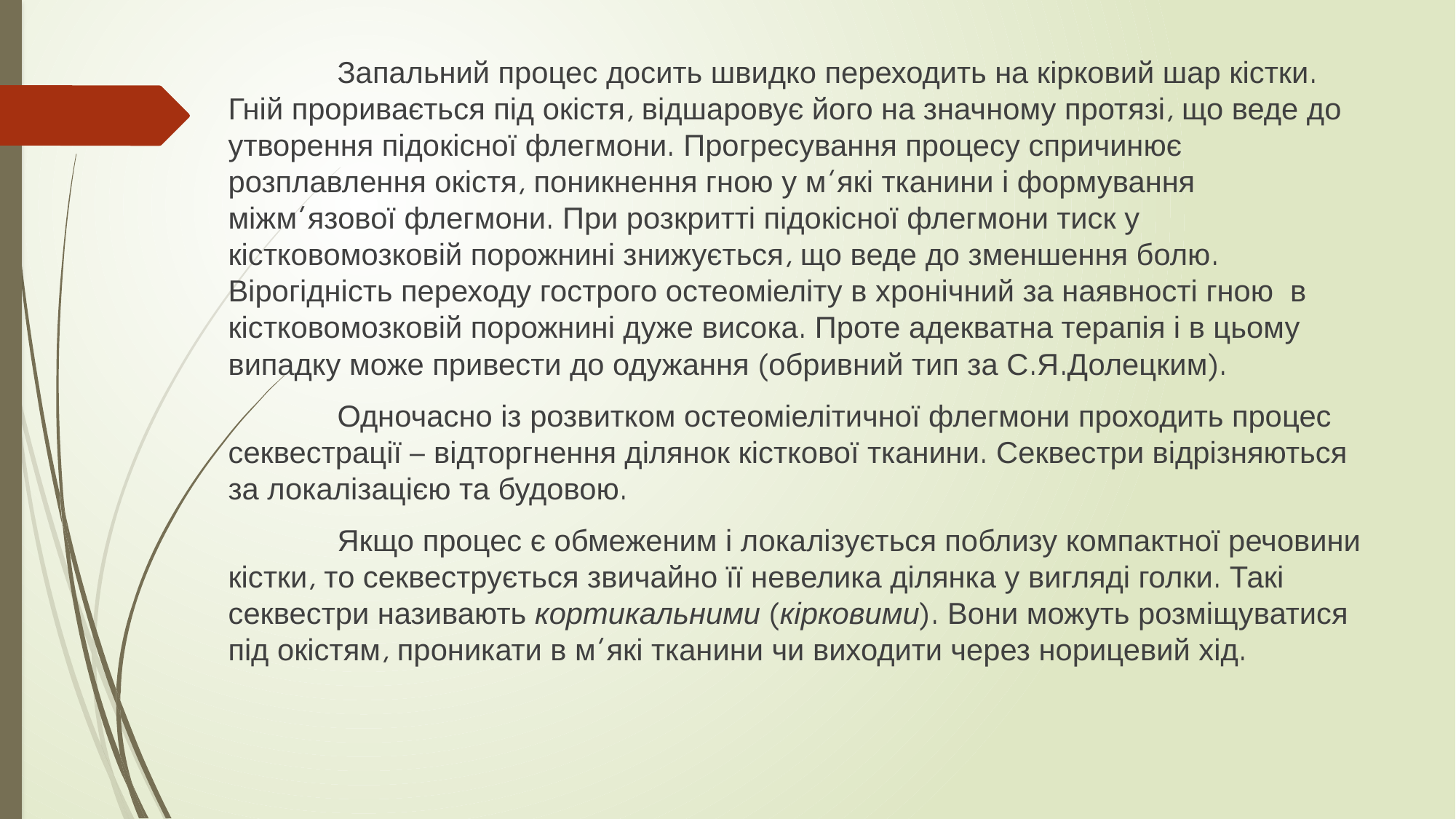

Запальний процес досить швидко переходить на кірковий шар кістки. Гній проривається під окістя, відшаровує його на значному протязі, що веде до утворення підокісної флегмони. Прогресування процесу спричинює розплавлення окістя, поникнення гною у м’які тканини і формування міжм’язової флегмони. При розкритті підокісної флегмони тиск у кістковомозковій порожнині знижується, що веде до зменшення болю. Вірогідність переходу гострого остеоміеліту в хронічний за наявності гною  в кістковомозковій порожнині дуже висока. Проте адекватна терапія і в цьому випадку може привести до одужання (обривний тип за С.Я.Долецким).
	Одночасно із розвитком остеоміелітичної флегмони проходить процес секвестрації – відторгнення ділянок кісткової тканини. Секвестри відрізняються за локалізацією та будовою.
	Якщо процес є обмеженим і локалізується поблизу компактної речовини кістки, то секвеструється звичайно її невелика ділянка у вигляді голки. Такі секвестри називають кортикальними (кірковими). Вони можуть розміщуватися під окістям, проникати в м’які тканини чи виходити через норицевий хід.